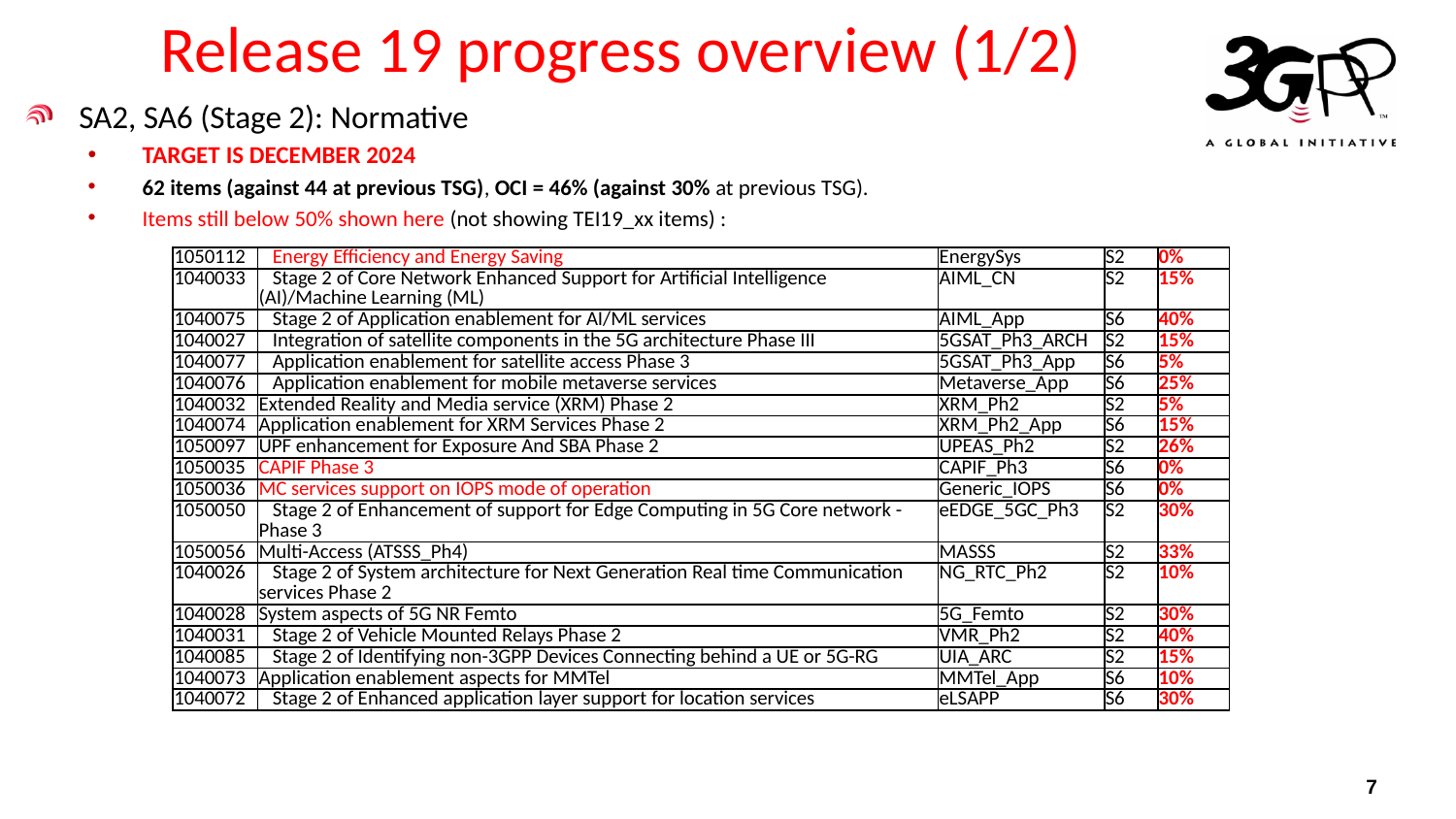

# Release 19 progress overview (1/2)
SA2, SA6 (Stage 2): Normative
TARGET IS DECEMBER 2024
62 items (against 44 at previous TSG), OCI = 46% (against 30% at previous TSG).
Items still below 50% shown here (not showing TEI19_xx items) :

| 1050112 | Energy Efficiency and Energy Saving | EnergySys | S2 | 0% |
| --- | --- | --- | --- | --- |
| 1040033 | Stage 2 of Core Network Enhanced Support for Artificial Intelligence (AI)/Machine Learning (ML) | AIML\_CN | S2 | 15% |
| 1040075 | Stage 2 of Application enablement for AI/ML services | AIML\_App | S6 | 40% |
| 1040027 | Integration of satellite components in the 5G architecture Phase III | 5GSAT\_Ph3\_ARCH | S2 | 15% |
| 1040077 | Application enablement for satellite access Phase 3 | 5GSAT\_Ph3\_App | S6 | 5% |
| 1040076 | Application enablement for mobile metaverse services | Metaverse\_App | S6 | 25% |
| 1040032 | Extended Reality and Media service (XRM) Phase 2 | XRM\_Ph2 | S2 | 5% |
| 1040074 | Application enablement for XRM Services Phase 2 | XRM\_Ph2\_App | S6 | 15% |
| 1050097 | UPF enhancement for Exposure And SBA Phase 2 | UPEAS\_Ph2 | S2 | 26% |
| 1050035 | CAPIF Phase 3 | CAPIF\_Ph3 | S6 | 0% |
| 1050036 | MC services support on IOPS mode of operation | Generic\_IOPS | S6 | 0% |
| 1050050 | Stage 2 of Enhancement of support for Edge Computing in 5G Core network - Phase 3 | eEDGE\_5GC\_Ph3 | S2 | 30% |
| 1050056 | Multi-Access (ATSSS\_Ph4) | MASSS | S2 | 33% |
| 1040026 | Stage 2 of System architecture for Next Generation Real time Communication services Phase 2 | NG\_RTC\_Ph2 | S2 | 10% |
| 1040028 | System aspects of 5G NR Femto | 5G\_Femto | S2 | 30% |
| 1040031 | Stage 2 of Vehicle Mounted Relays Phase 2 | VMR\_Ph2 | S2 | 40% |
| 1040085 | Stage 2 of Identifying non-3GPP Devices Connecting behind a UE or 5G-RG | UIA\_ARC | S2 | 15% |
| 1040073 | Application enablement aspects for MMTel | MMTel\_App | S6 | 10% |
| 1040072 | Stage 2 of Enhanced application layer support for location services | eLSAPP | S6 | 30% |